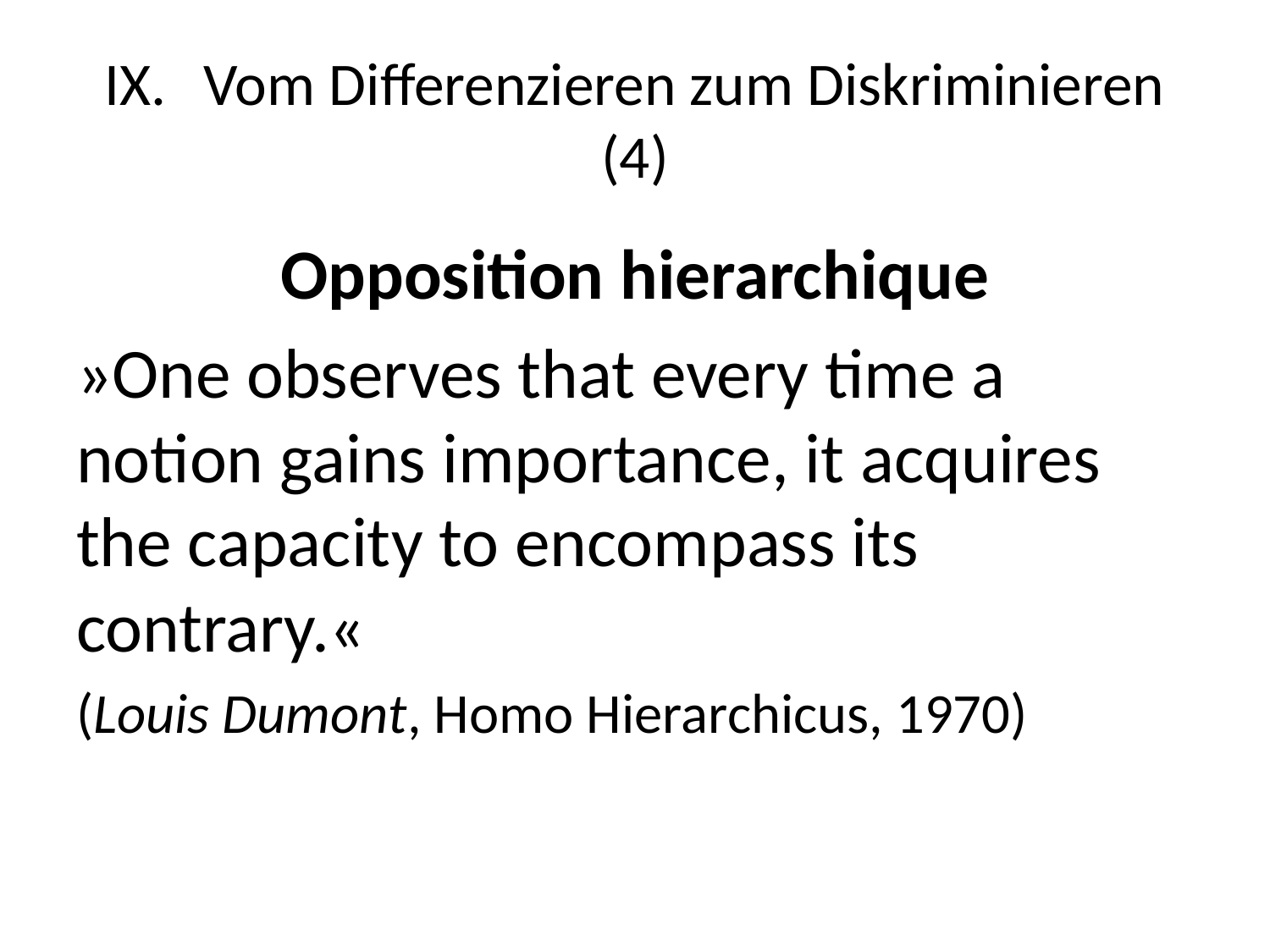

# IX.	Vom Differenzieren zum Diskriminieren (4)
Opposition hierarchique
»One observes that every time a notion gains importance, it acquires the capacity to encompass its contrary.«
(Louis Dumont, Homo Hierarchicus, 1970)